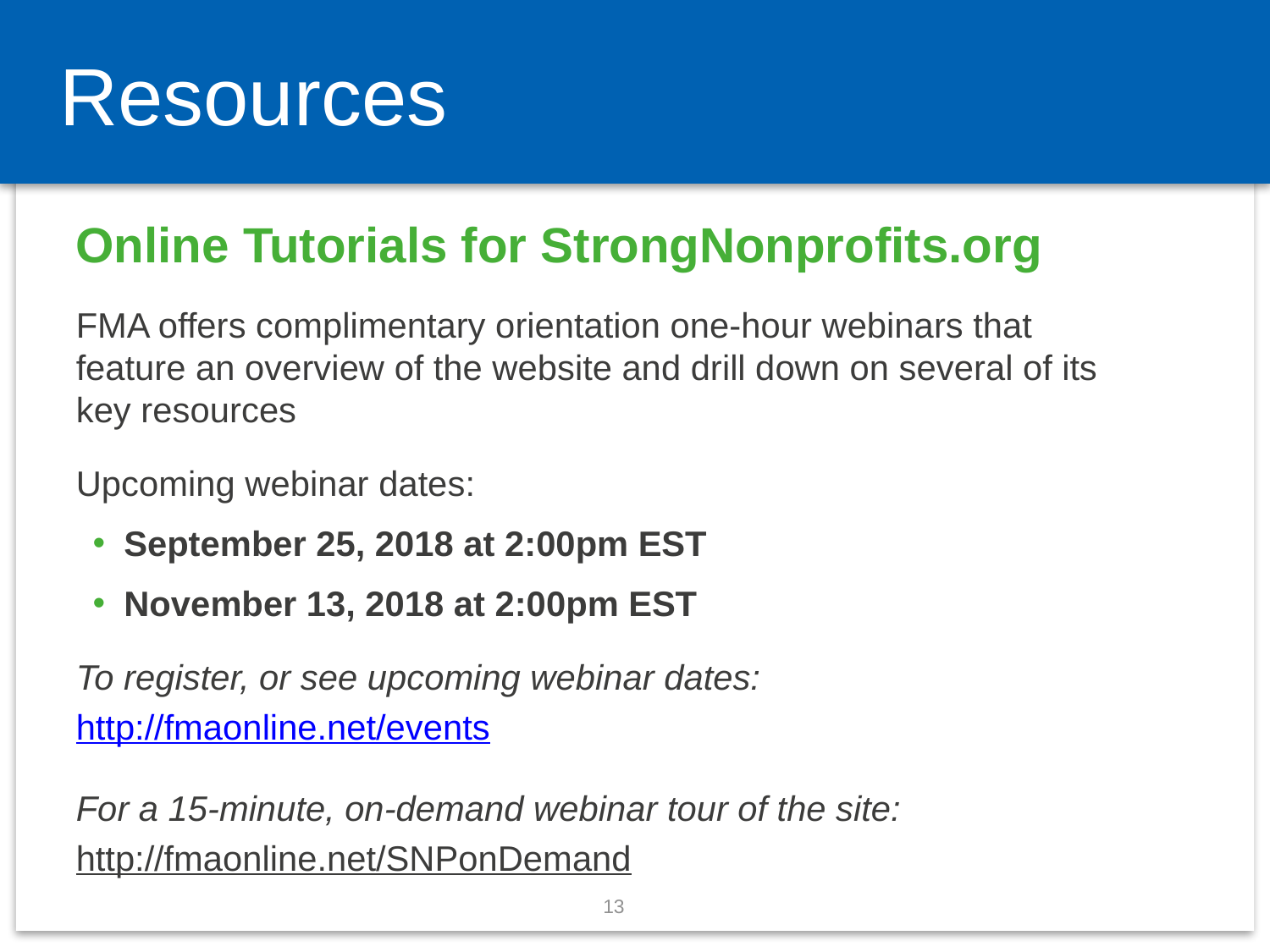

Resources
# Resources
Online Tutorials for StrongNonprofits.org
FMA offers complimentary orientation one-hour webinars that feature an overview of the website and drill down on several of its key resources
Upcoming webinar dates:
September 25, 2018 at 2:00pm EST
November 13, 2018 at 2:00pm EST
To register, or see upcoming webinar dates:
http://fmaonline.net/events

For a 15-minute, on-demand webinar tour of the site:
http://fmaonline.net/SNPonDemand